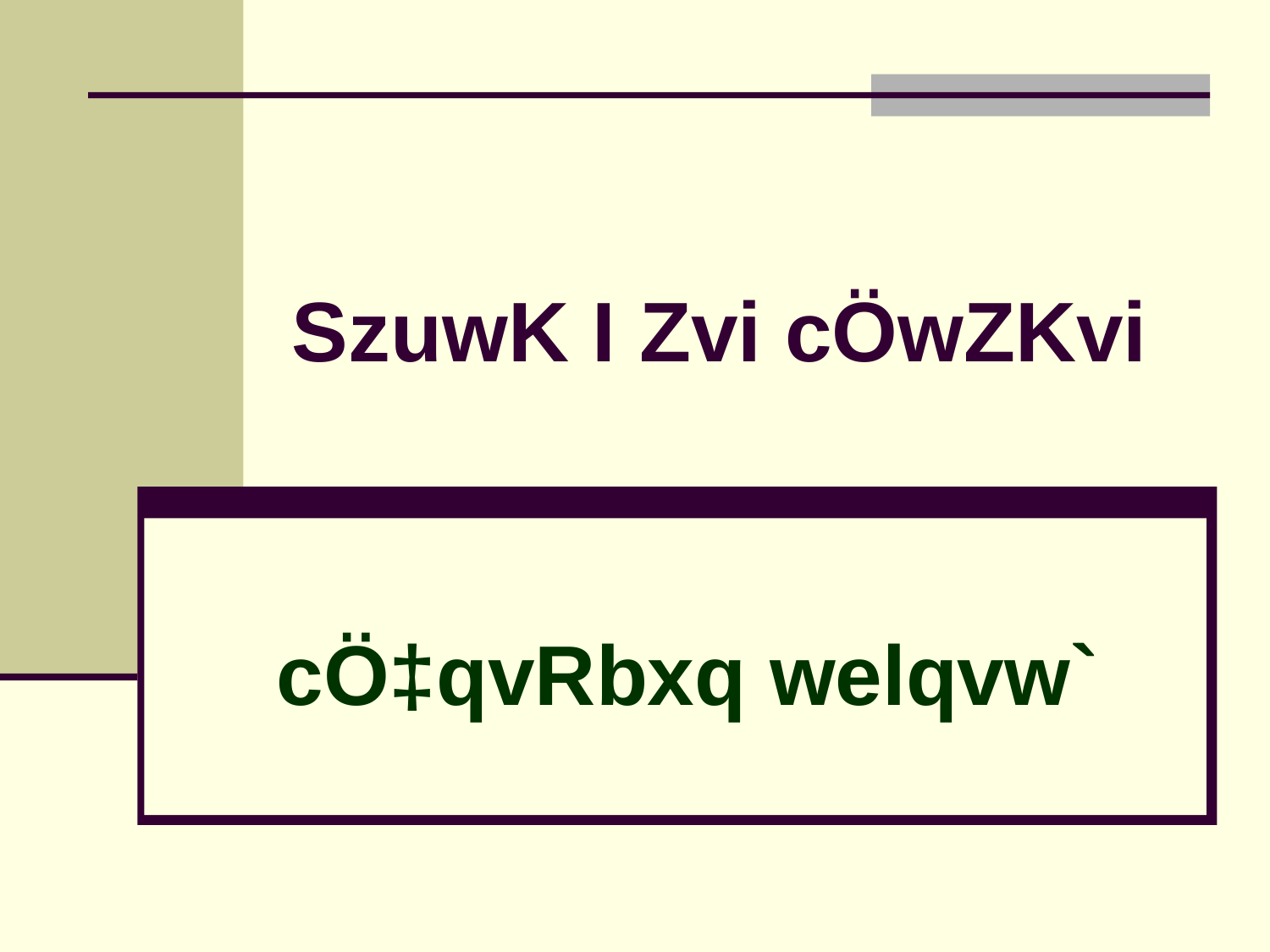

# SzuwK I Zvi cÖwZKvi
cÖ‡qvRbxq welqvw`